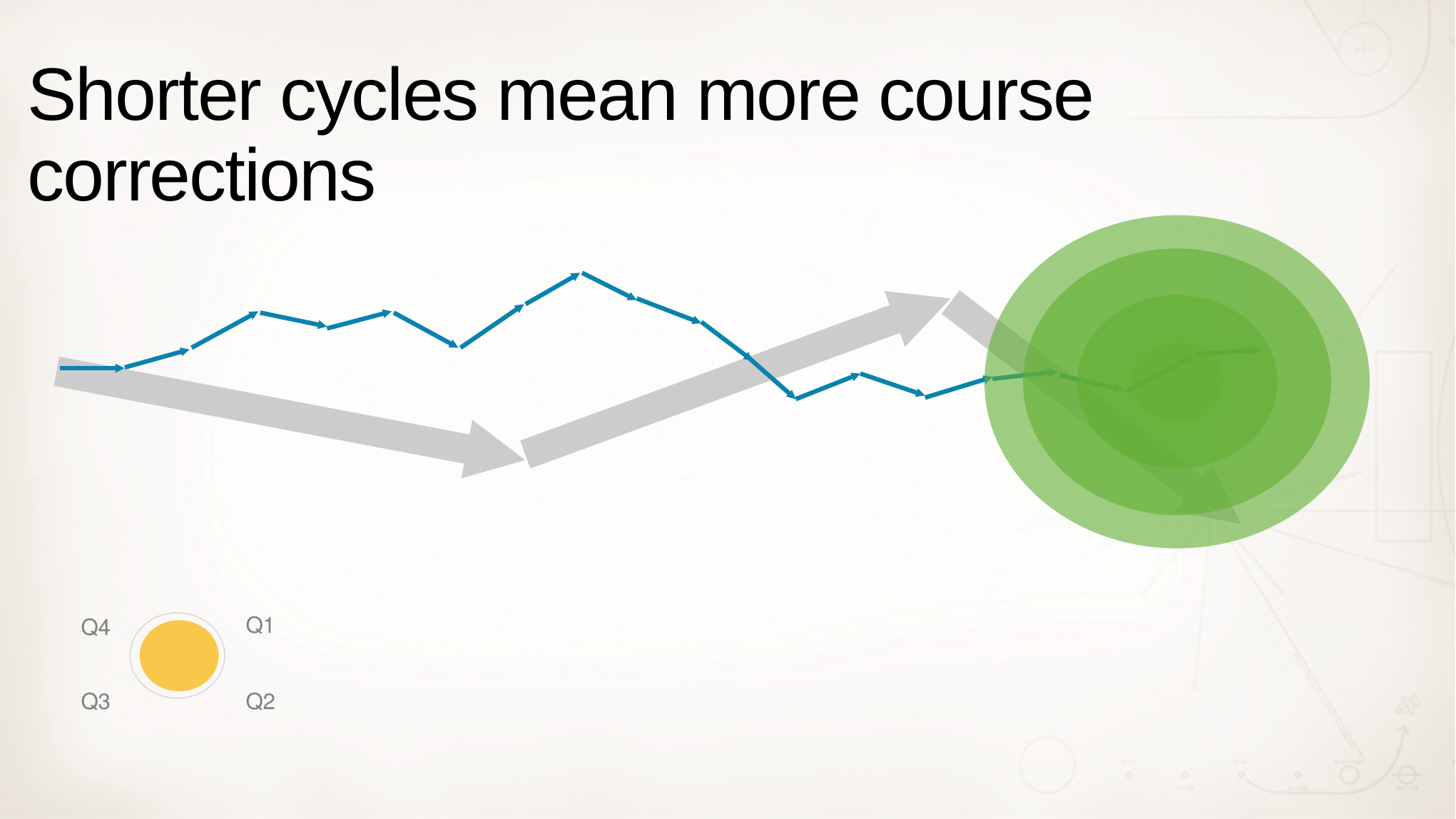

# Shorter cycles mean more course corrections

Q1
Q4

Q3
Q2